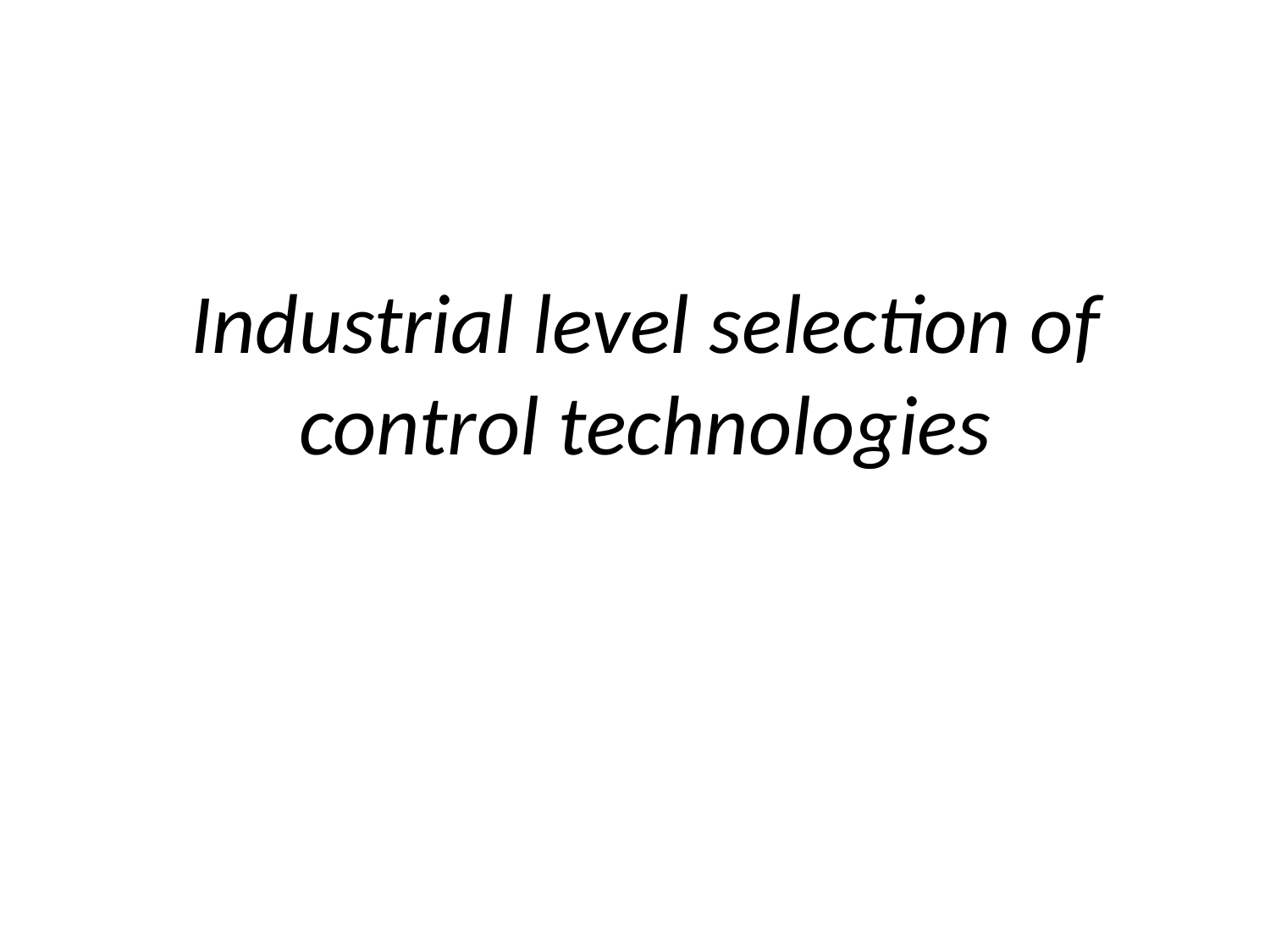

# Industrial level selection of control technologies